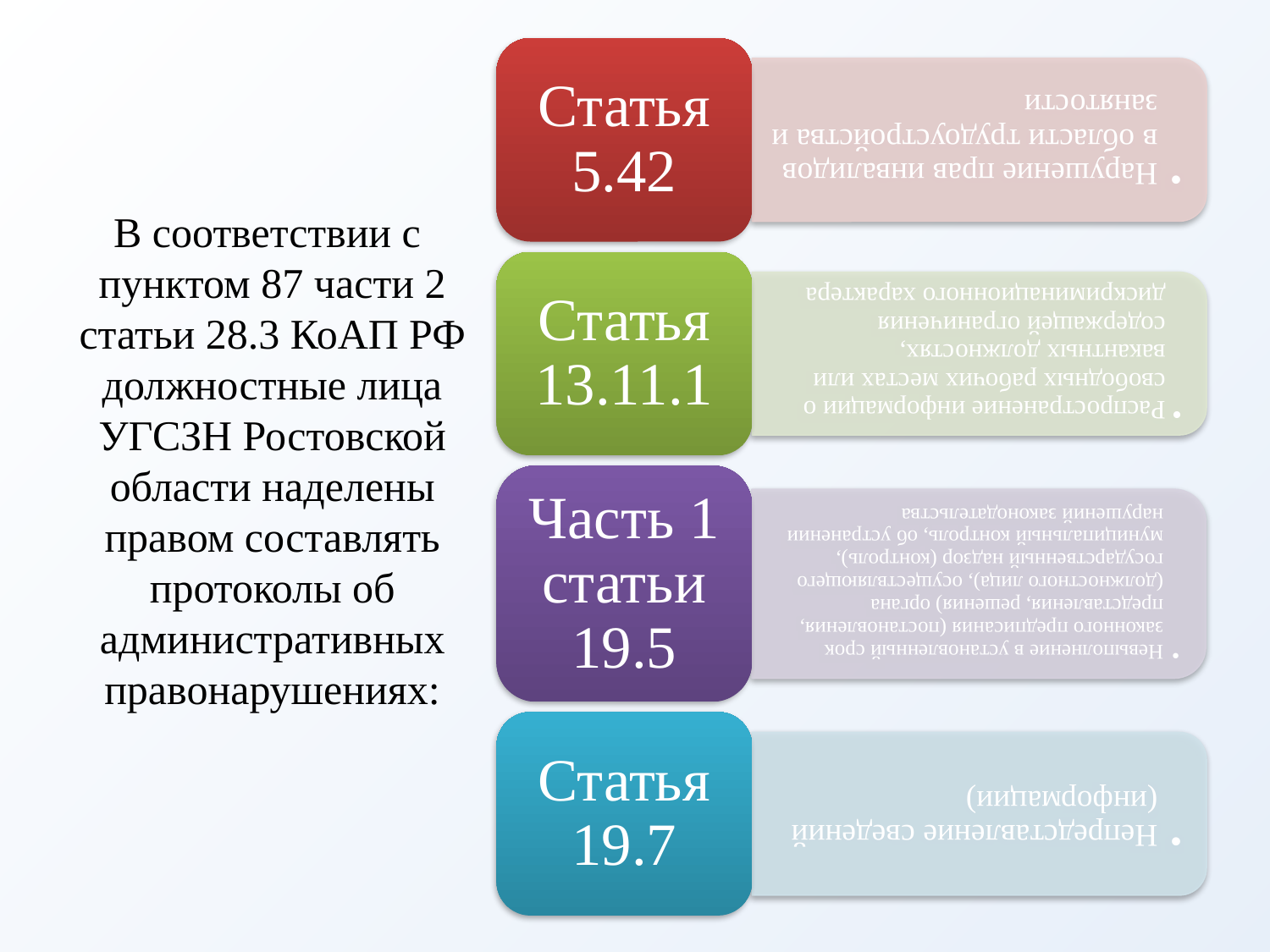

#
Нарушение прав инвалидов в области трудоустройства и занятости
Статья 5.42
Распространение информации о свободных рабочих местах или вакантных должностях, содержащей ограничения дискриминационного характера
Статья 13.11.1
Невыполнение в установленный срок законного предписания (постановления, представления, решения) органа (должностного лица), осуществляющего государственный надзор (контроль), муниципальный контроль, об устранении нарушений законодательства
Часть 1 статьи 19.5
Непредставление сведений (информации)
Статья 19.7
В соответствии с  пунктом 87 части 2 статьи 28.3 КоАП РФ должностные лица УГСЗН Ростовской области наделены правом составлять протоколы об административных правонарушениях: